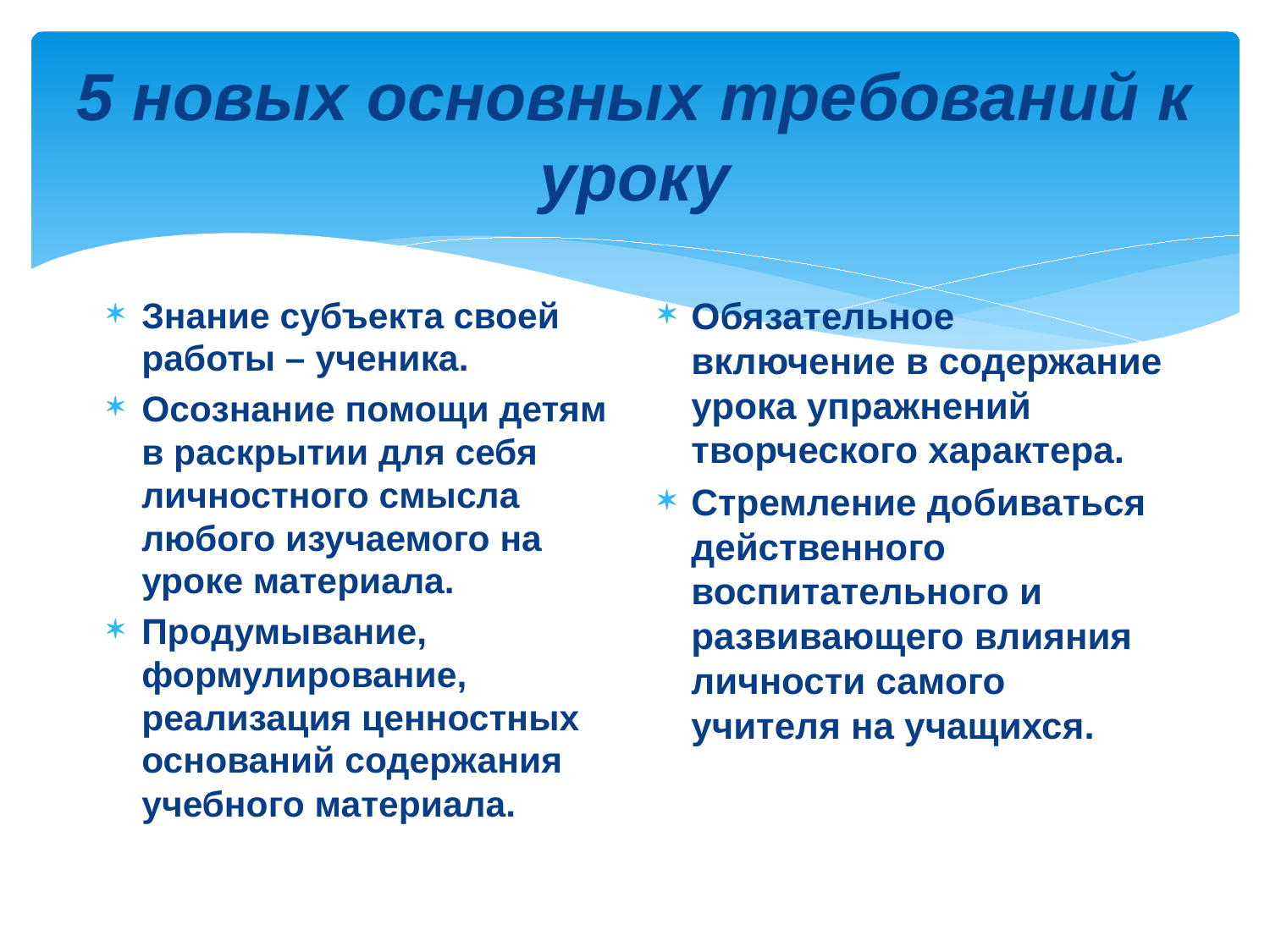

# 5 новых основных требований к уроку
Знание субъекта своей работы – ученика.
Осознание помощи детям в раскрытии для себя личностного смысла любого изучаемого на уроке материала.
Продумывание, формулирование, реализация ценностных оснований содержания учебного материала.
Обязательное включение в содержание урока упражнений творческого характера.
Стремление добиваться действенного воспитательного и развивающего влияния личности самого учителя на учащихся.